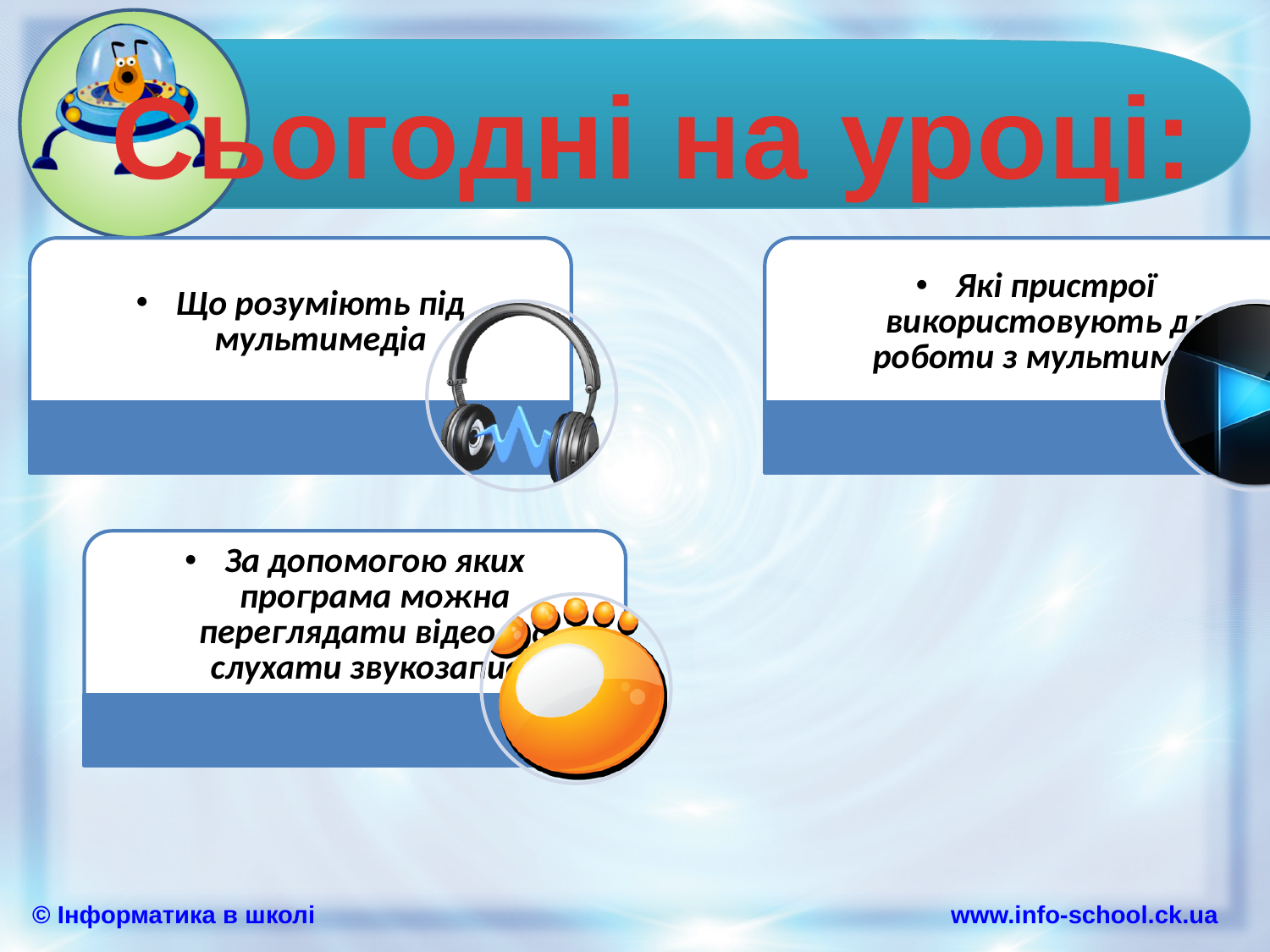

Сьогодні на уроці:
Що розуміють під мультимедіа
Які пристрої використовують для роботи з мультимедіа
За допомогою яких програма можна переглядати відео та слухати звукозаписи